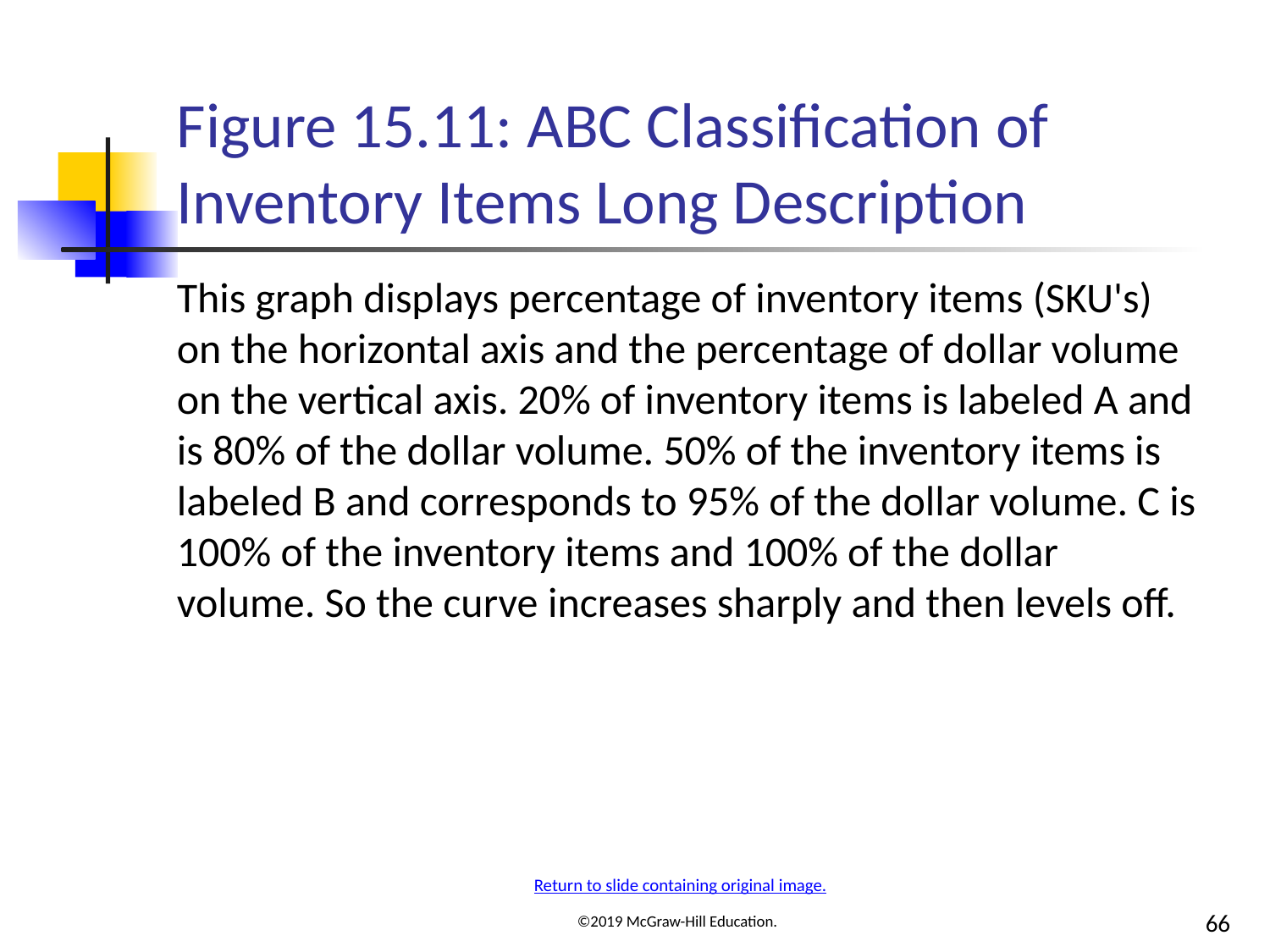

# Figure 15.11: ABC Classification of Inventory Items Long Description
This graph displays percentage of inventory items (SKU's) on the horizontal axis and the percentage of dollar volume on the vertical axis. 20% of inventory items is labeled A and is 80% of the dollar volume. 50% of the inventory items is labeled B and corresponds to 95% of the dollar volume. C is 100% of the inventory items and 100% of the dollar volume. So the curve increases sharply and then levels off.
Return to slide containing original image.